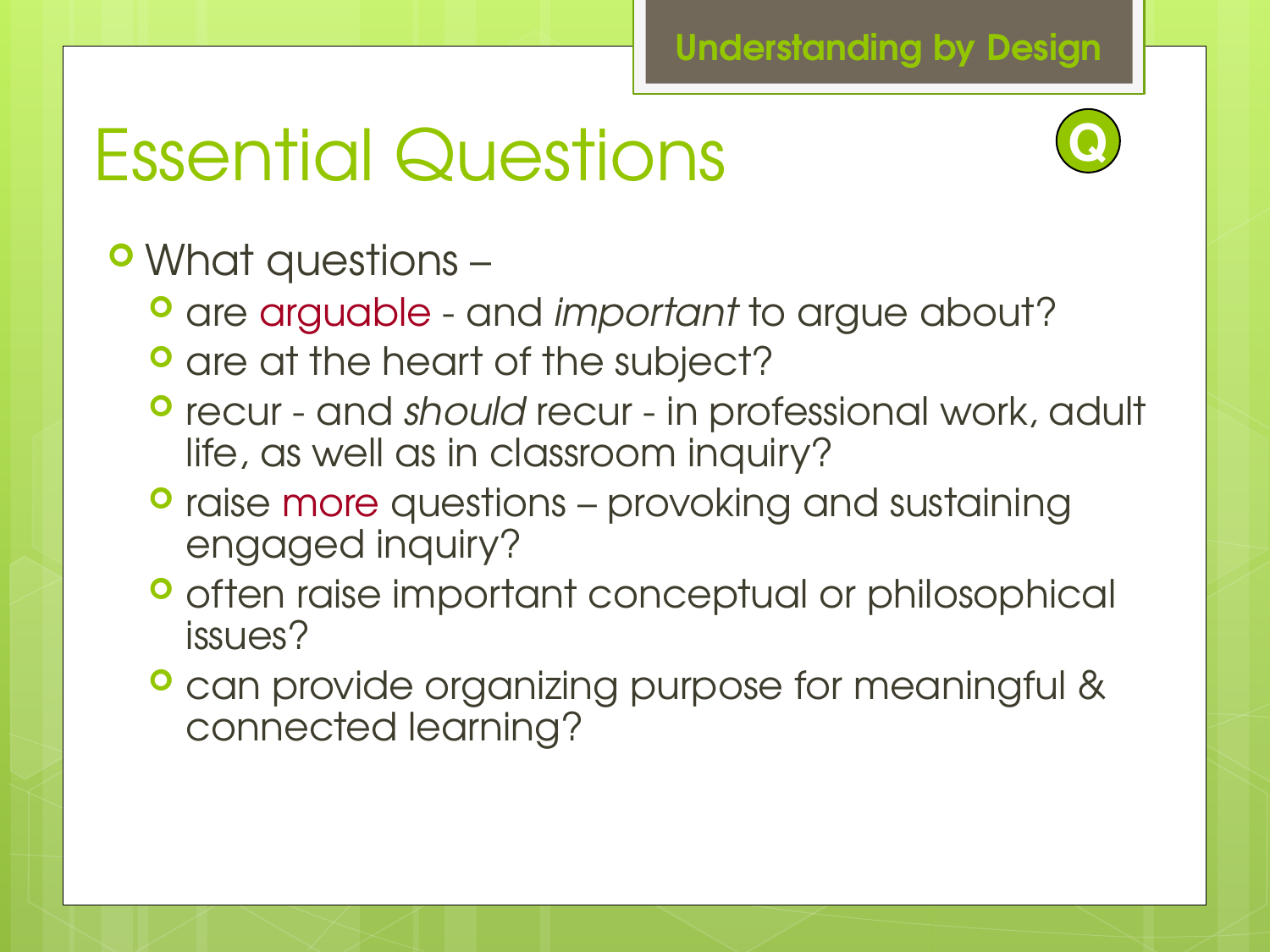

# Essential Questions
Q
What questions –
are arguable - and important to argue about?
are at the heart of the subject?
recur - and should recur - in professional work, adult life, as well as in classroom inquiry?
raise more questions – provoking and sustaining engaged inquiry?
often raise important conceptual or philosophical issues?
can provide organizing purpose for meaningful & connected learning?